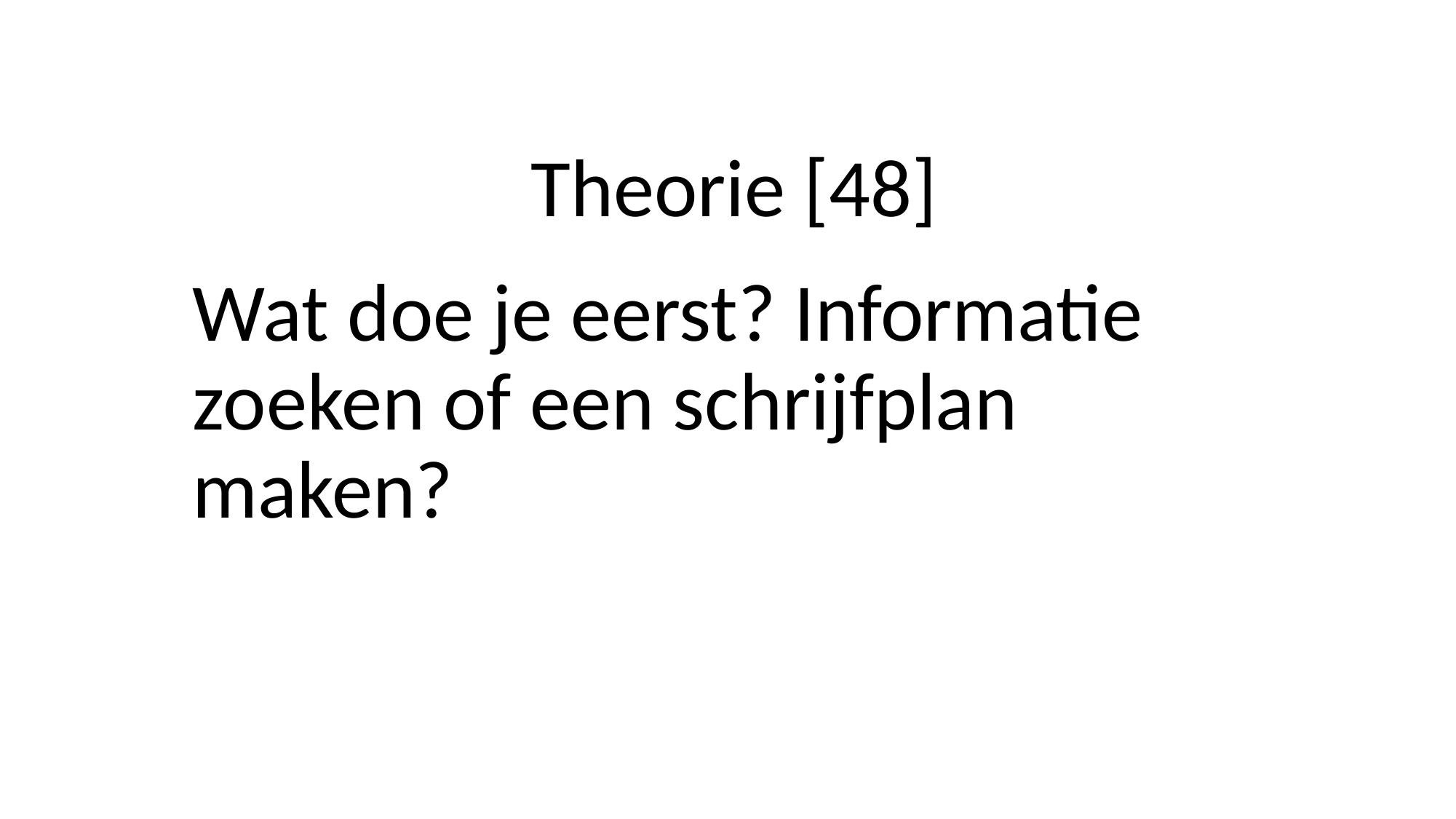

# Theorie [48]
Wat doe je eerst? Informatie zoeken of een schrijfplan maken?